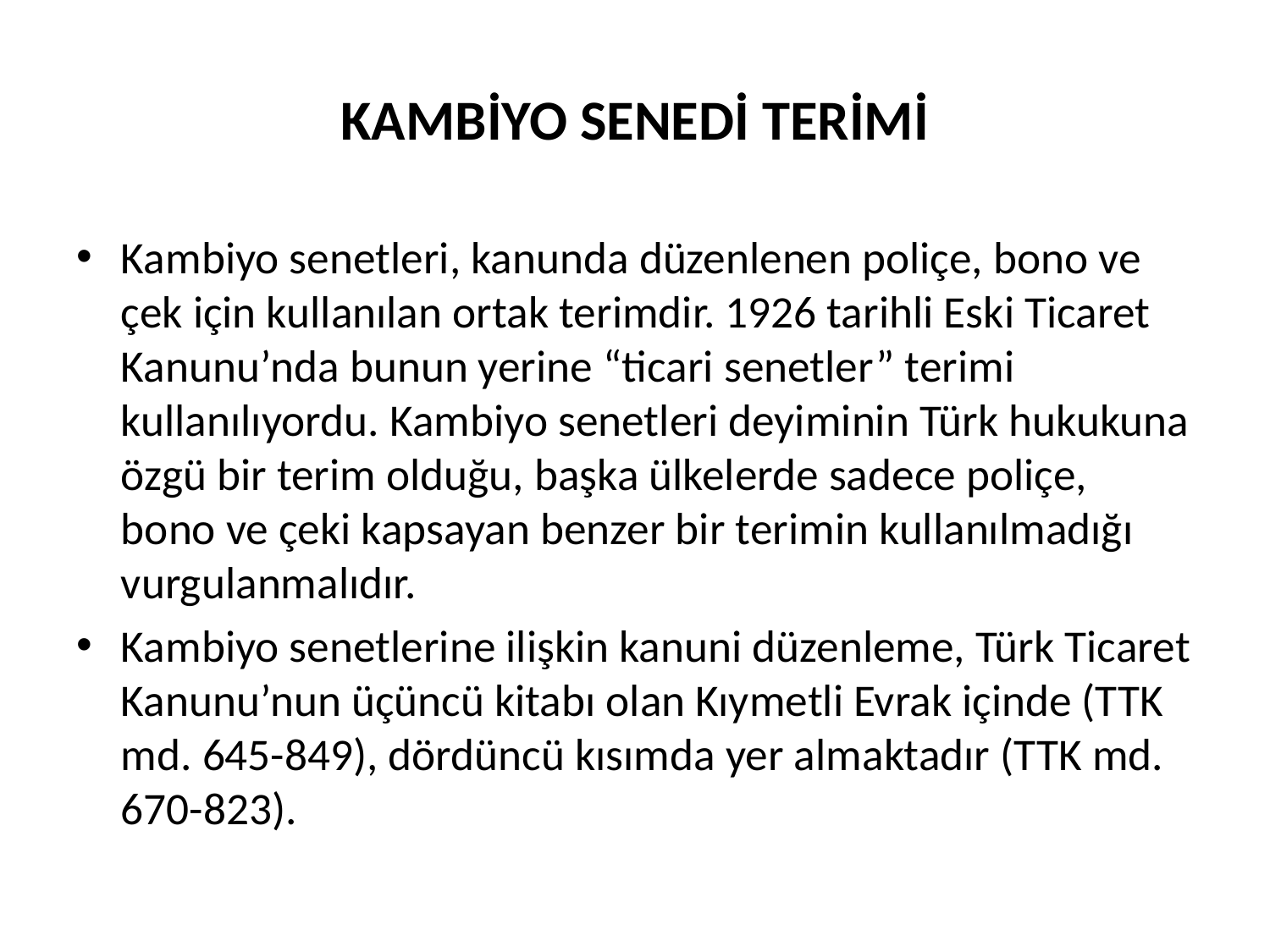

# KAMBİYO SENEDİ TERİMİ
Kambiyo senetleri, kanunda düzenlenen poliçe, bono ve çek için kullanılan ortak terimdir. 1926 tarihli Eski Ticaret Kanunu’nda bunun yerine “ticari senetler” terimi kullanılıyordu. Kambiyo senetleri deyiminin Türk hukukuna özgü bir terim olduğu, başka ülkelerde sadece poliçe, bono ve çeki kapsayan benzer bir terimin kullanılmadığı vurgulanmalıdır.
Kambiyo senetlerine ilişkin kanuni düzenleme, Türk Ticaret Kanunu’nun üçüncü kitabı olan Kıymetli Evrak içinde (TTK md. 645-849), dördüncü kısımda yer almaktadır (TTK md. 670-823).